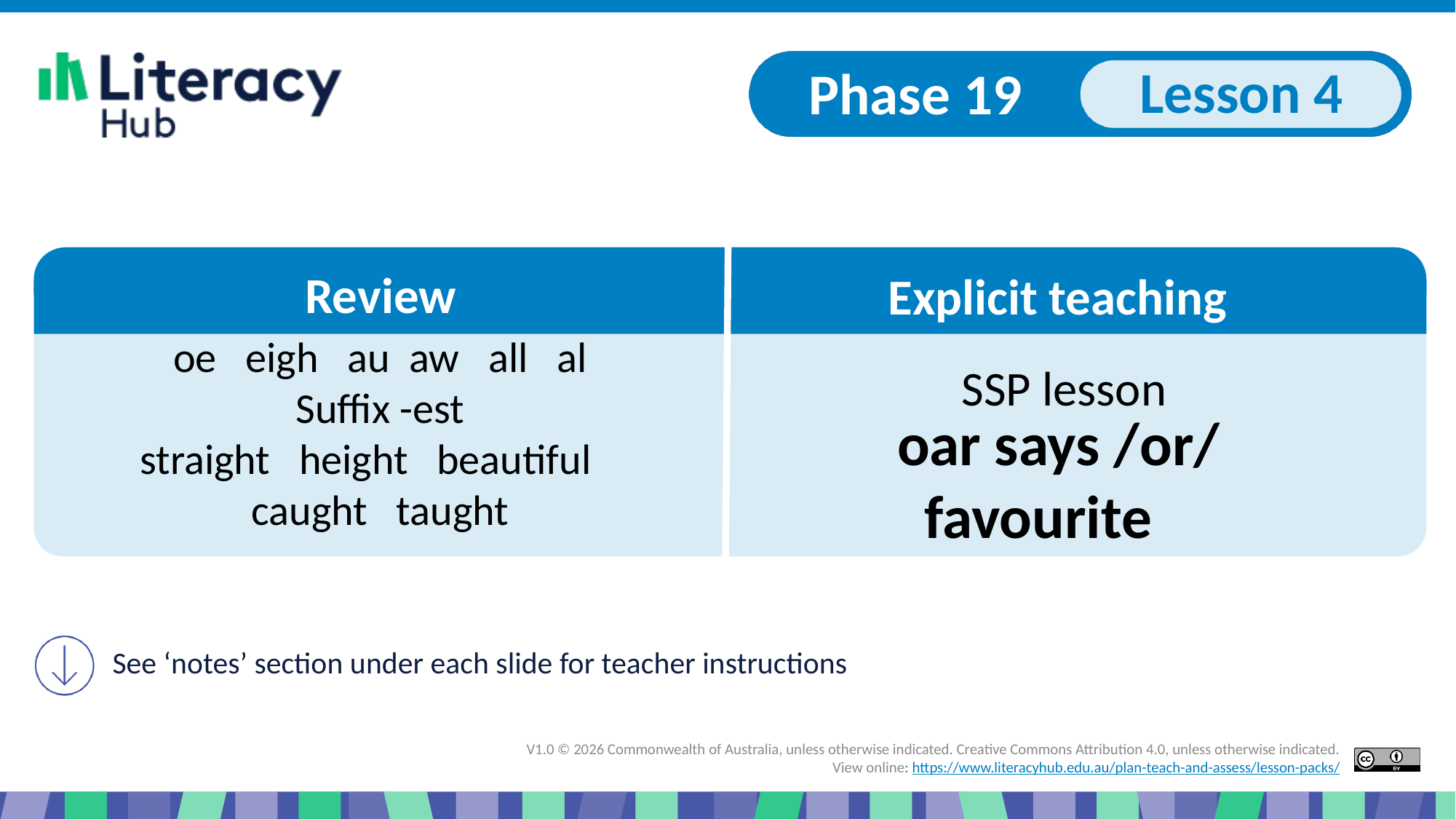

Slide 1 Phase 19, lesson 4 Explicit teaching oar says /or/
oe   eigh   au  aw   all   al
Suffix -est
straight   height   beautiful
caught   taught

oar says /or/
favourite